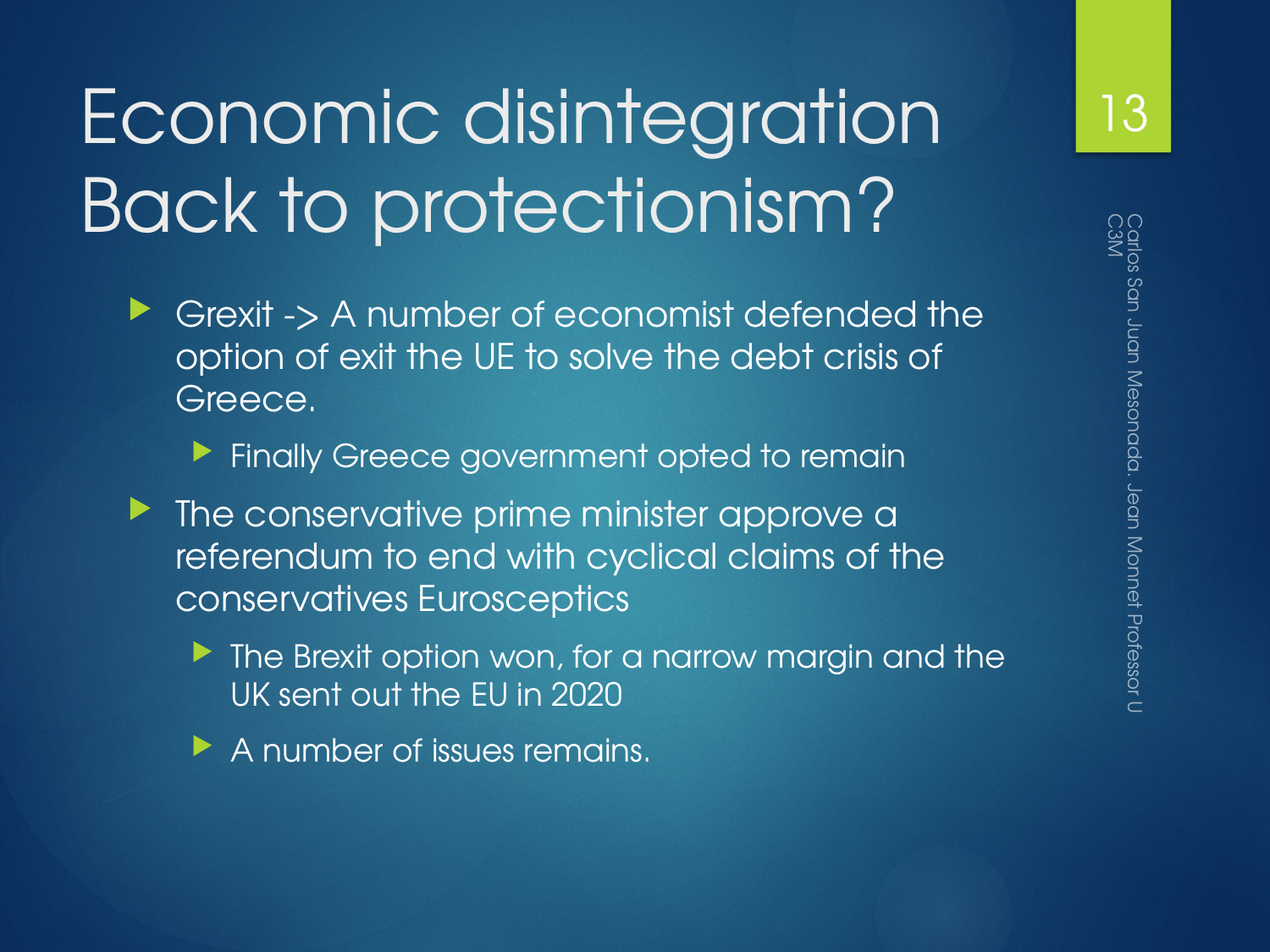

13
# Economic disintegration Back to protectionism?
Grexit -> A number of economist defended the option of exit the UE to solve the debt crisis of Greece.
Finally Greece government opted to remain
The conservative prime minister approve a referendum to end with cyclical claims of the conservatives Eurosceptics
The Brexit option won, for a narrow margin and the UK sent out the EU in 2020
A number of issues remains.
Carlos San Juan Mesonada. Jean Monnet Professor UC3M